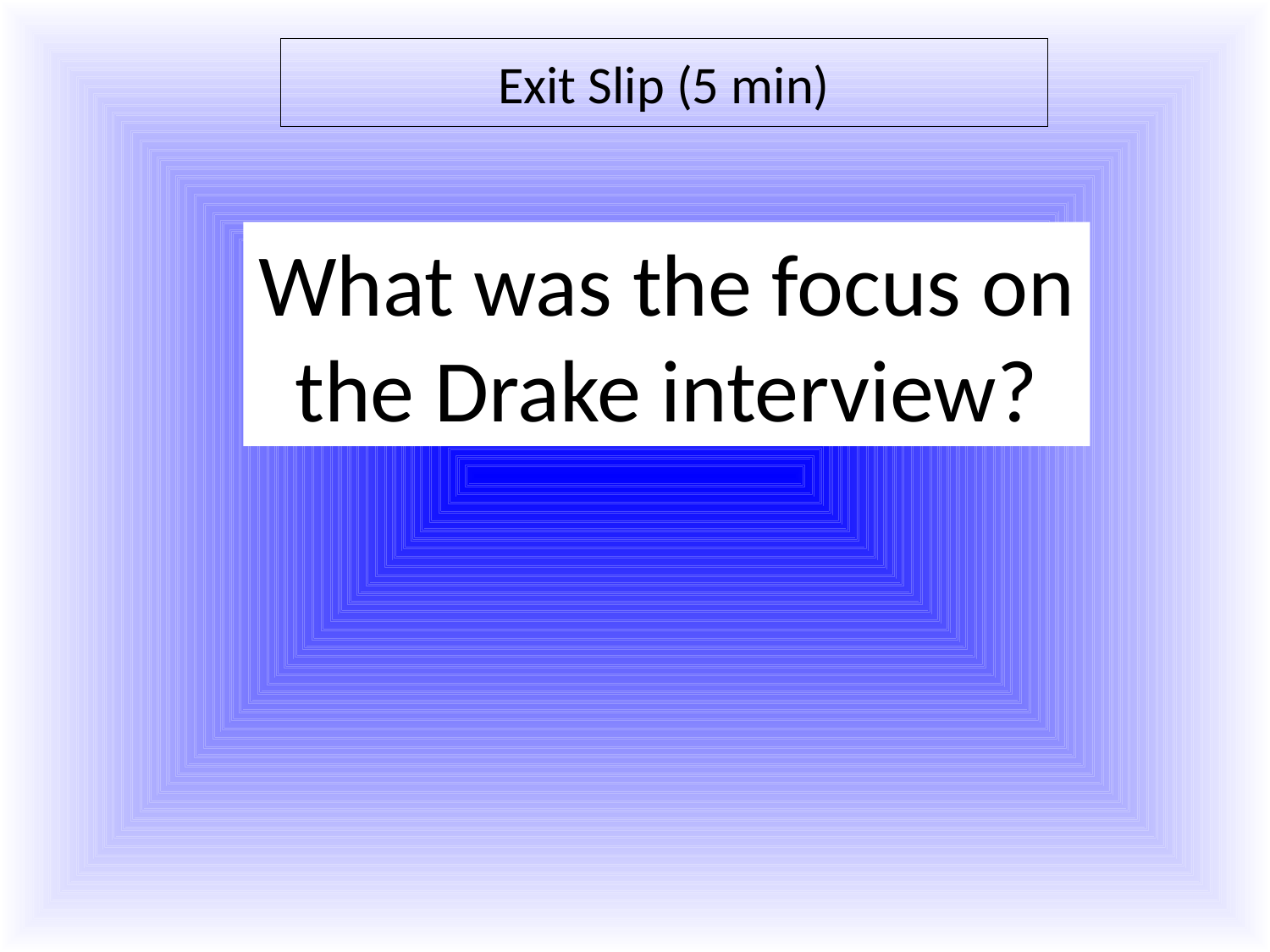

Exit Slip (5 min)
What was the focus on the Drake interview?